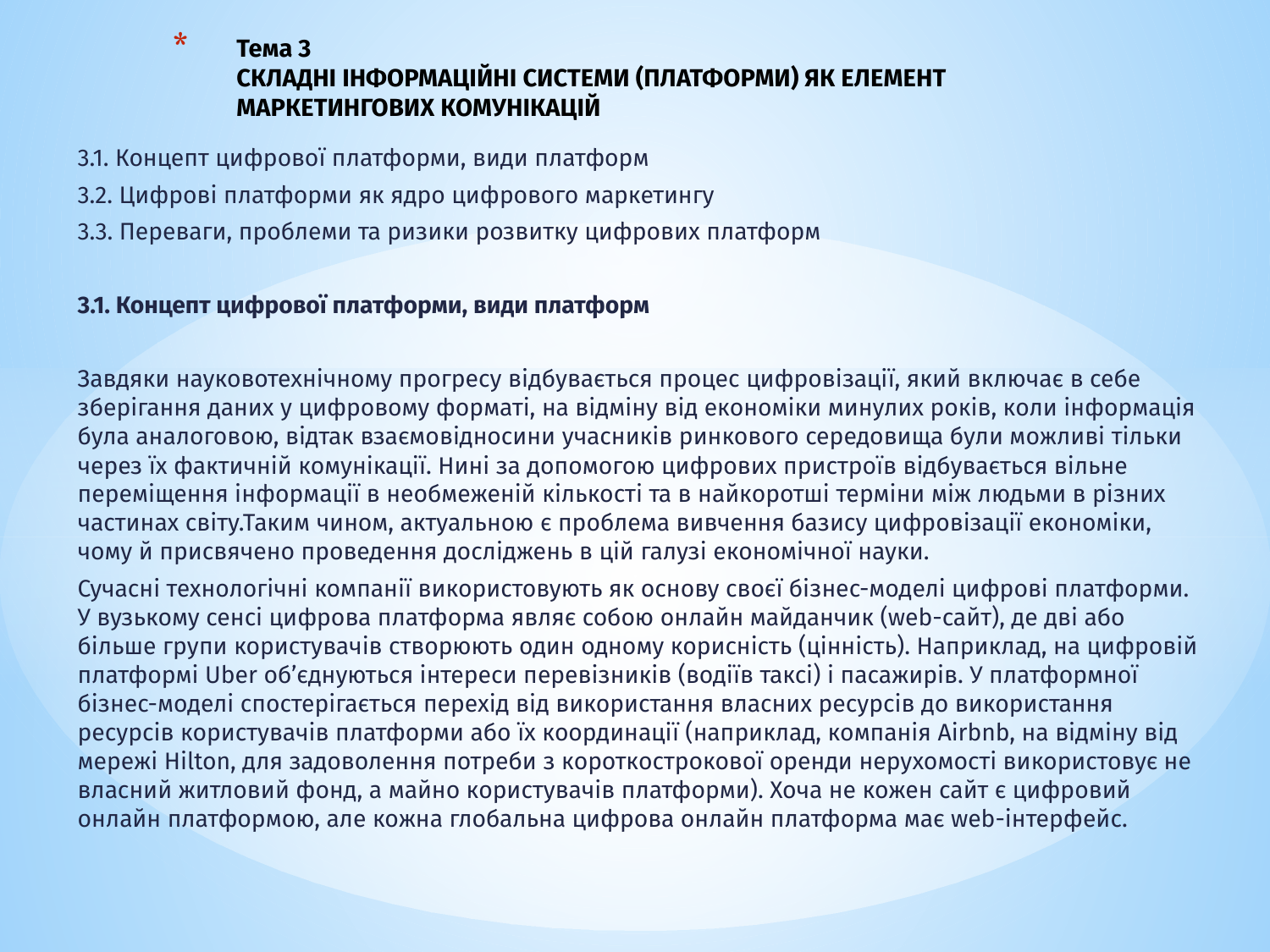

# Тема 3 СКЛАДНІ ІНФОРМАЦІЙНІ СИСТЕМИ (ПЛАТФОРМИ) ЯК ЕЛЕМЕНТ МАРКЕТИНГОВИХ КОМУНІКАЦІЙ
3.1. Концепт цифрової платформи, види платформ
3.2. Цифрові платформи як ядро цифрового маркетингу
3.3. Переваги, проблеми та ризики розвитку цифрових платформ

3.1. Концепт цифрової платформи, види платформ

Завдяки науковотехнічному прогресу відбувається процес цифровізації, який включає в себе зберігання даних у цифровому форматі, на відміну від економіки минулих років, коли інформація була аналоговою, відтак взаємовідносини учасників ринкового середовища були можливі тільки через їх фактичній комунікації. Нині за допомогою цифрових пристроїв відбувається вільне переміщення інформації в необмеженій кількості та в найкоротші терміни між людьми в різних частинах світу.Таким чином, актуальною є проблема вивчення базису цифровізації економіки, чому й присвячено проведення досліджень в цій галузі економічної науки.
Сучасні технологічні компанії використовують як основу своєї бізнес-моделі цифрові платформи. У вузькому сенсі цифрова платформа являє собою онлайн майданчик (web-сайт), де дві або більше групи користувачів створюють один одному корисність (цінність). Наприклад, на цифровій платформі Uber об’єднуються інтереси перевізників (водіїв таксі) і пасажирів. У платформної бізнес-моделі спостерігається перехід від використання власних ресурсів до використання ресурсів користувачів платформи або їх координації (наприклад, компанія Airbnb, на відміну від мережі Hilton, для задоволення потреби з короткострокової оренди нерухомості використовує не власний житловий фонд, а майно користувачів платформи). Хоча не кожен сайт є цифровий онлайн платформою, але кожна глобальна цифрова онлайн платформа має web-інтерфейс.